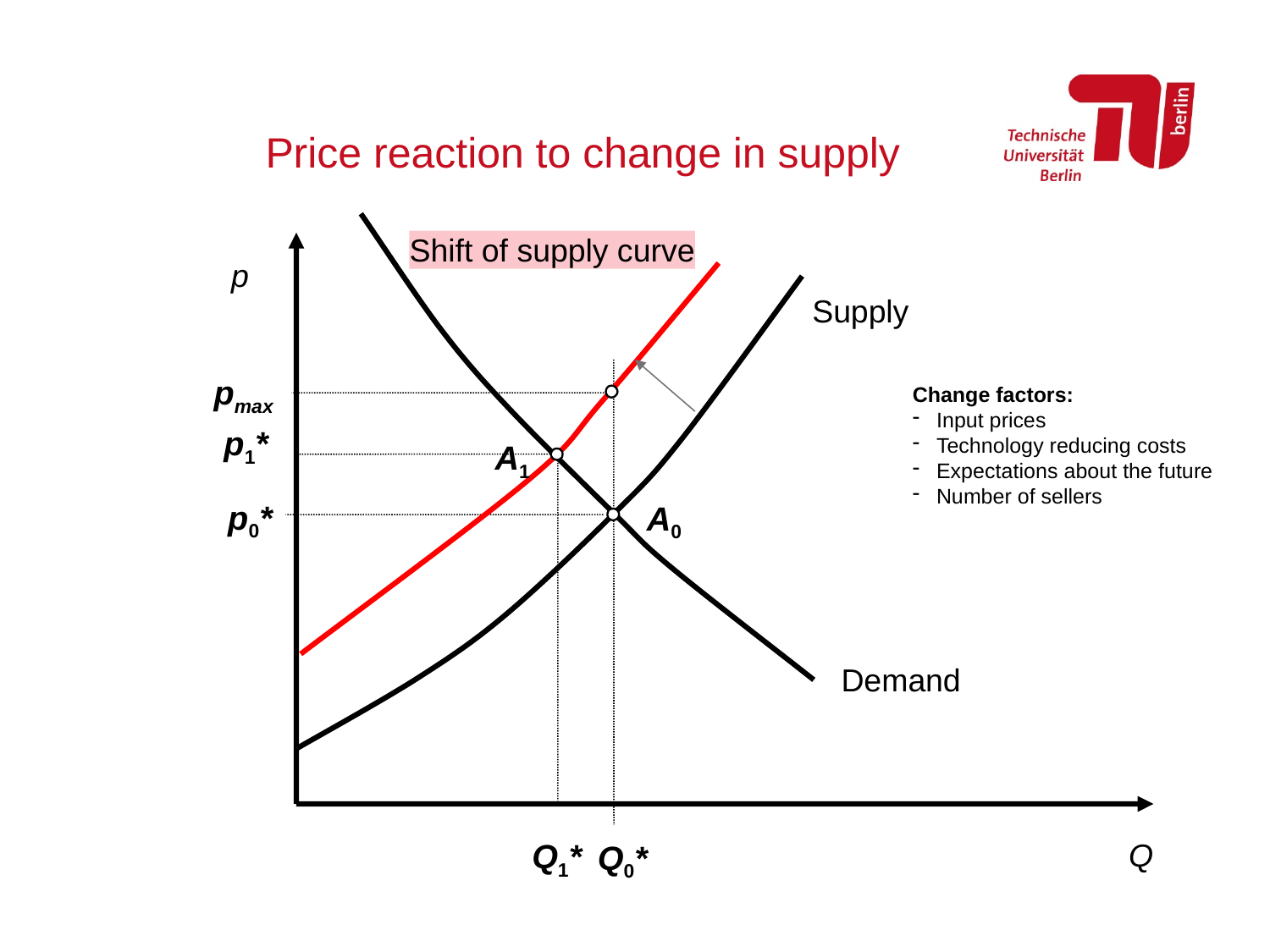

# Price reaction to change in supply

Shift of supply curve

p1*
A1

Q1*
p

Supply

pmax

Change factors:
Input prices
Technology reducing costs
Expectations about the future
Number of sellers
p0*
A0

Demand

Q
Q0*